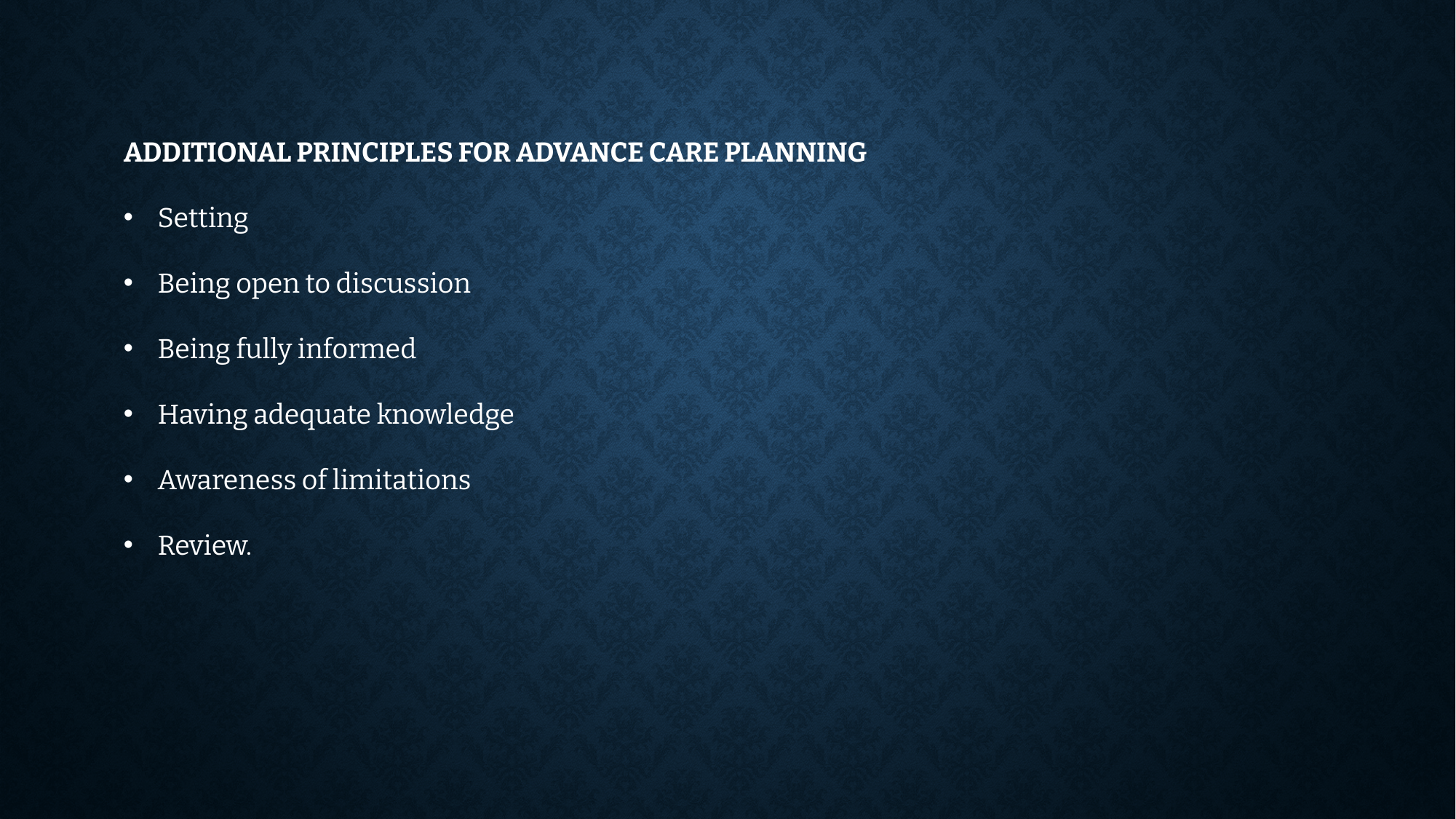

ADDITIONAL PRINCIPLES FOR ADVANCE CARE PLANNING

Setting

Being open to discussion

Being fully informed

Having adequate knowledge

Awareness of limitations

Review.